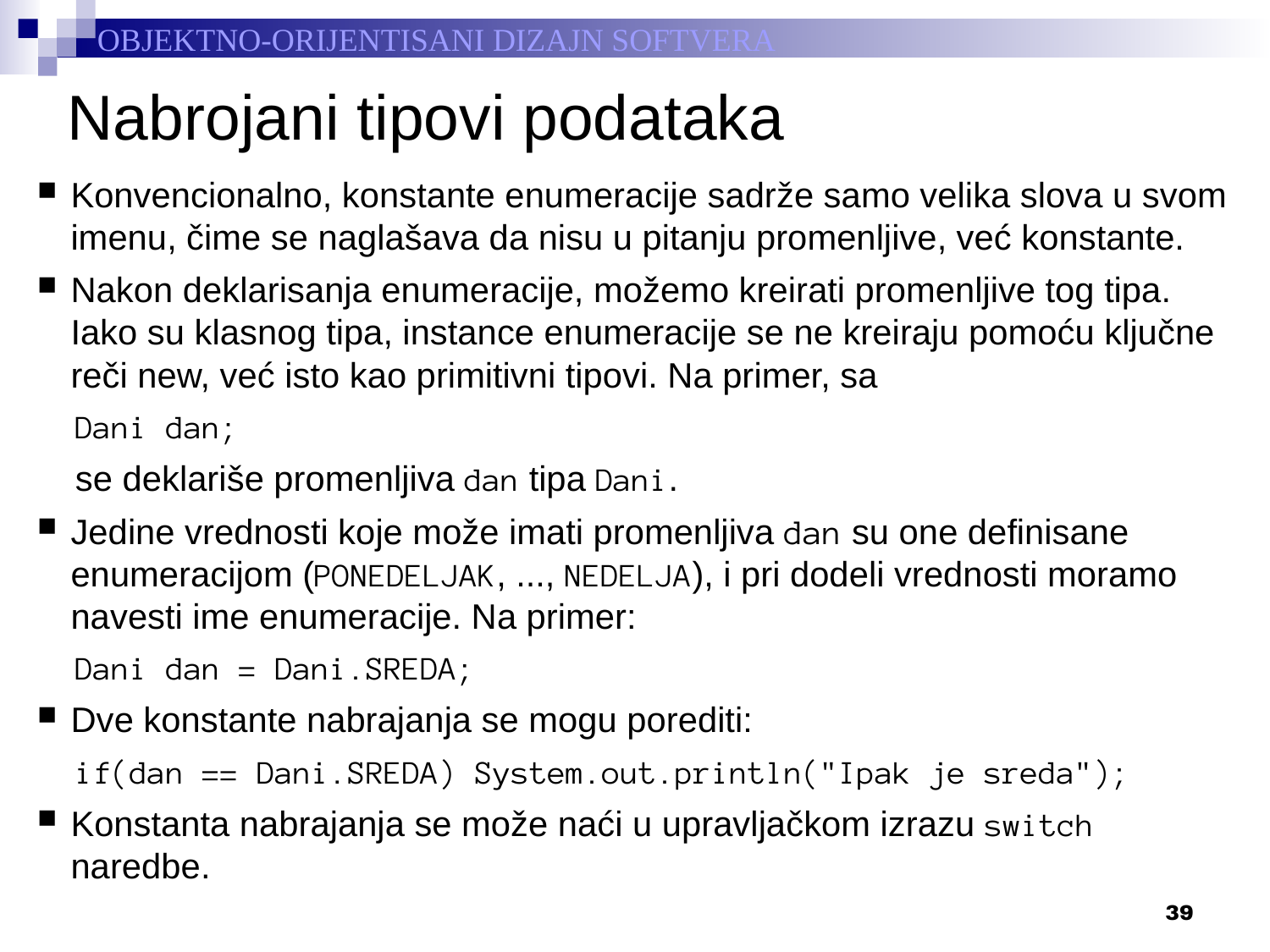

# Nabrojani tipovi podataka
Konvencionalno, konstante enumeracije sadrže samo velika slova u svom imenu, čime se naglašava da nisu u pitanju promenljive, već konstante.
Nakon deklarisanja enumeracije, možemo kreirati promenljive tog tipa. Iako su klasnog tipa, instance enumeracije se ne kreiraju pomoću ključne reči new, već isto kao primitivni tipovi. Na primer, sa
Dani dan;
se deklariše promenljiva dan tipa Dani.
Jedine vrednosti koje može imati promenljiva dan su one definisane enumeracijom (PONEDELJAK, ..., NEDELJA), i pri dodeli vrednosti moramo navesti ime enumeracije. Na primer:
Dani dan = Dani.SREDA;
Dve konstante nabrajanja se mogu porediti:
if(dan == Dani.SREDA) System.out.println("Ipak je sreda");
Konstanta nabrajanja se može naći u upravljačkom izrazu switch naredbe.
39